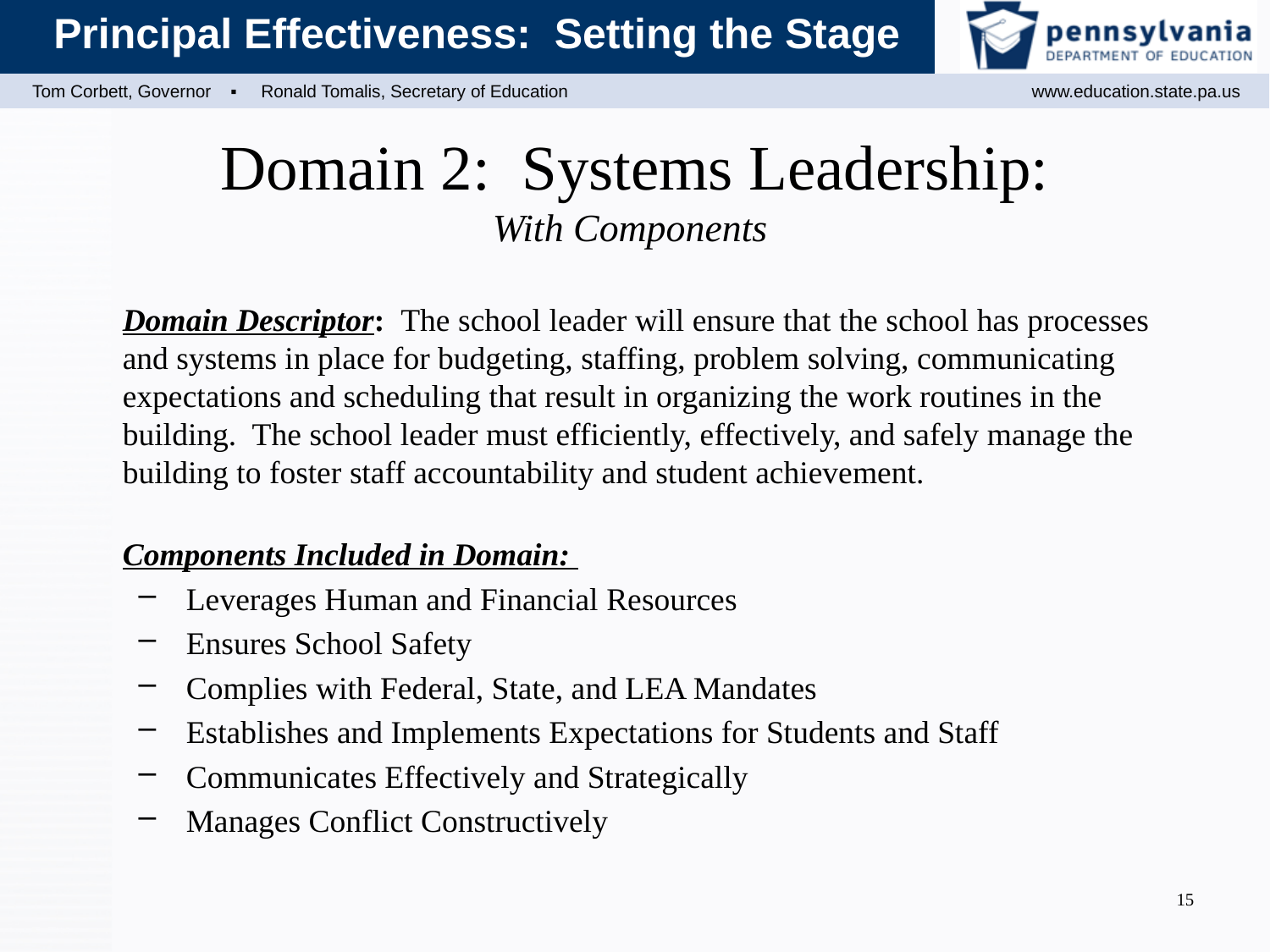

# Domain 2:  Systems Leadership: With Components
	Domain Descriptor:  The school leader will ensure that the school has processes and systems in place for budgeting, staffing, problem solving, communicating expectations and scheduling that result in organizing the work routines in the building.  The school leader must efficiently, effectively, and safely manage the building to foster staff accountability and student achievement.
Components Included in Domain:
Leverages Human and Financial Resources
Ensures School Safety
Complies with Federal, State, and LEA Mandates
Establishes and Implements Expectations for Students and Staff
Communicates Effectively and Strategically
Manages Conflict Constructively

15